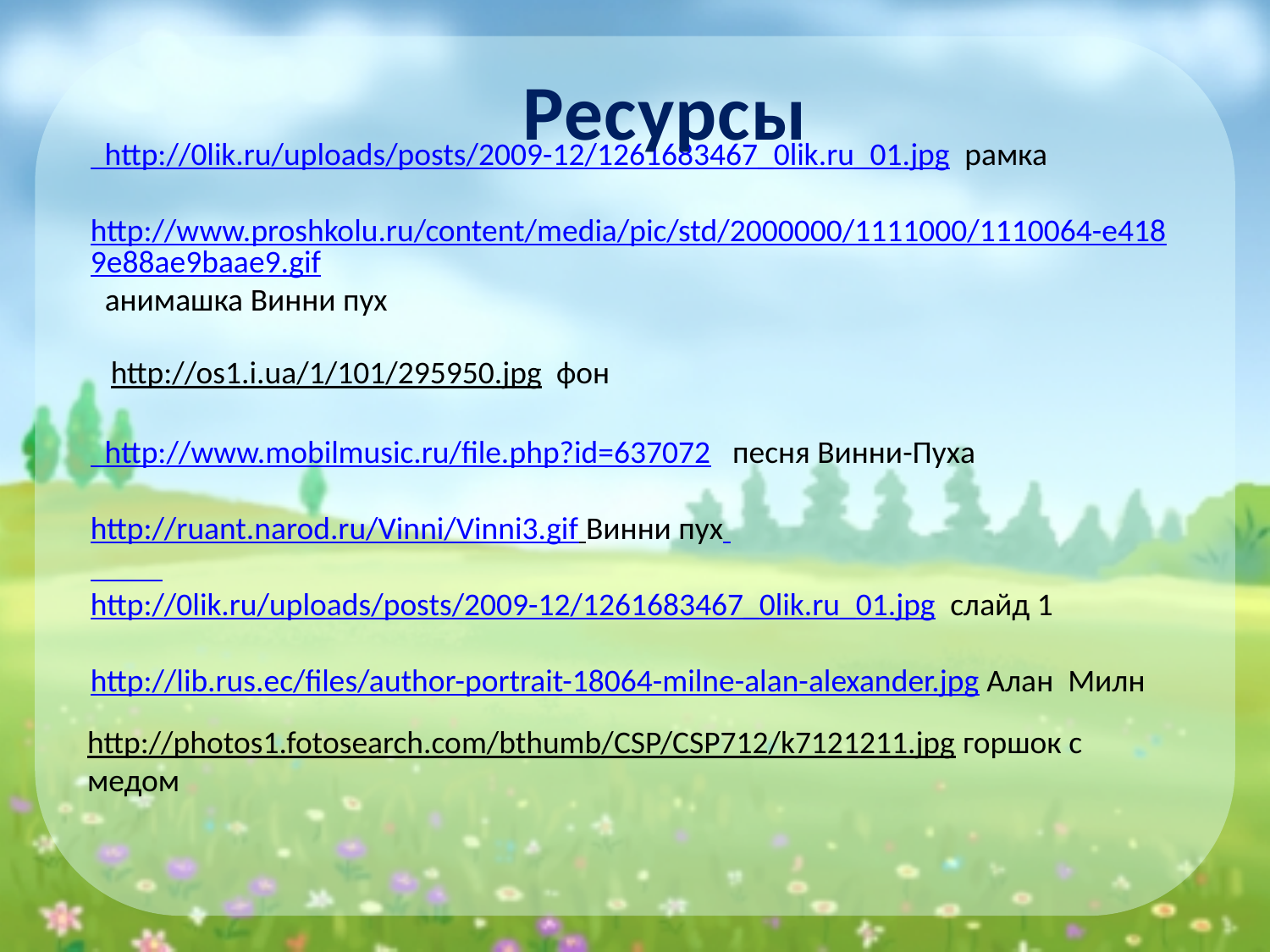

http://0lik.ru/uploads/posts/2009-12/1261683467_0lik.ru_01.jpg  рамка

http://www.proshkolu.ru/content/media/pic/std/2000000/1111000/1110064-e4189e88ae9baae9.gif  анимашка Винни пух

  http://www.mobilmusic.ru/file.php?id=637072   песня Винни-Пуха

http://ruant.narod.ru/Vinni/Vinni3.gif Винни пух

http://0lik.ru/uploads/posts/2009-12/1261683467_0lik.ru_01.jpg  слайд 1

http://lib.rus.ec/files/author-portrait-18064-milne-alan-alexander.jpg Алан  Милн

Ресурсы

http://os1.i.ua/1/101/295950.jpg  фон
http://photos1.fotosearch.com/bthumb/CSP/CSP712/k7121211.jpg горшок с медом